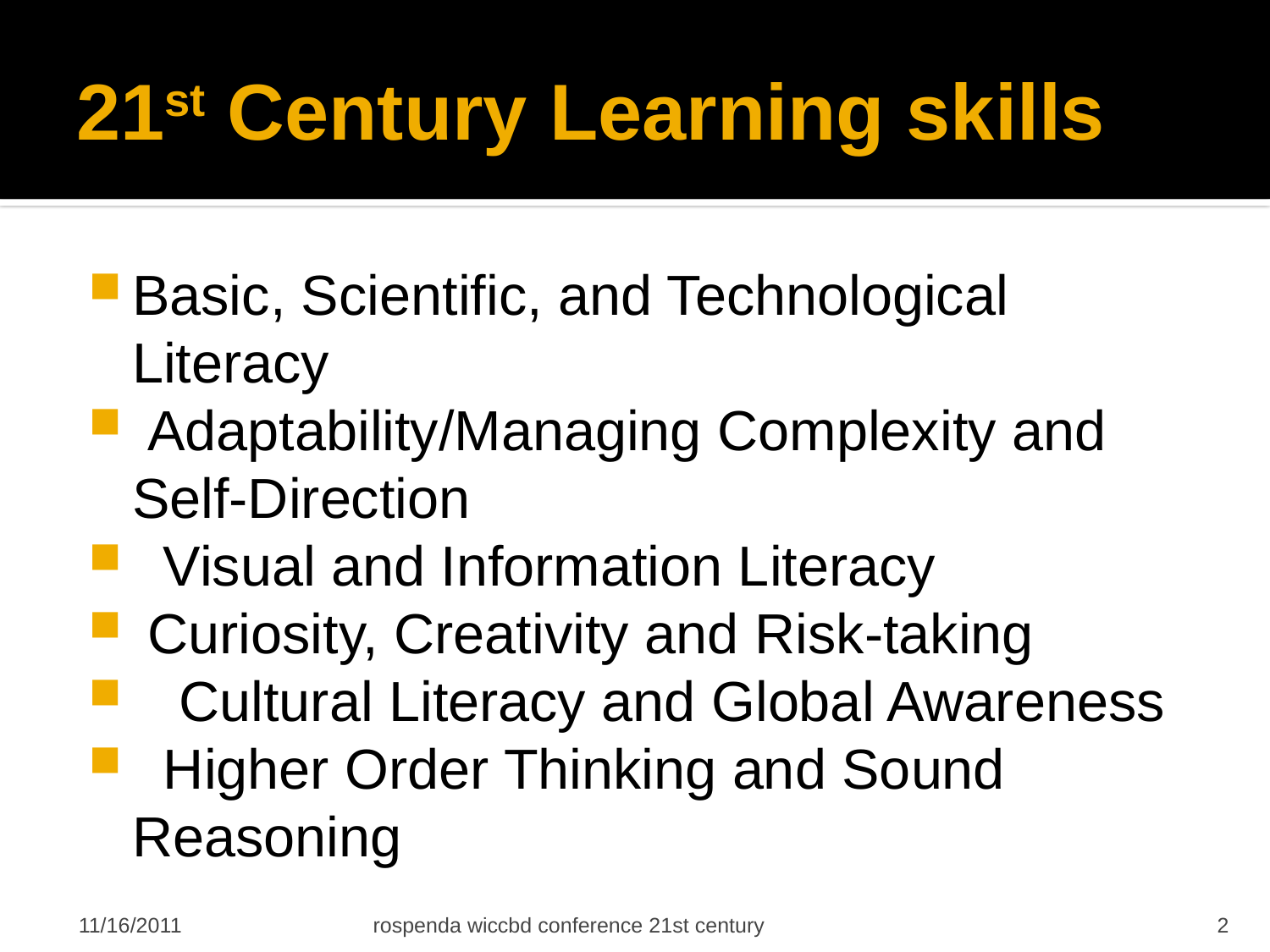

# 21st Century Learning skills
Basic, Scientific, and Technological Literacy
 Adaptability/Managing Complexity and Self-Direction
  Visual and Information Literacy
 Curiosity, Creativity and Risk-taking
   Cultural Literacy and Global Awareness
  Higher Order Thinking and Sound Reasoning
11/16/2011
rospenda wiccbd conference 21st century
2